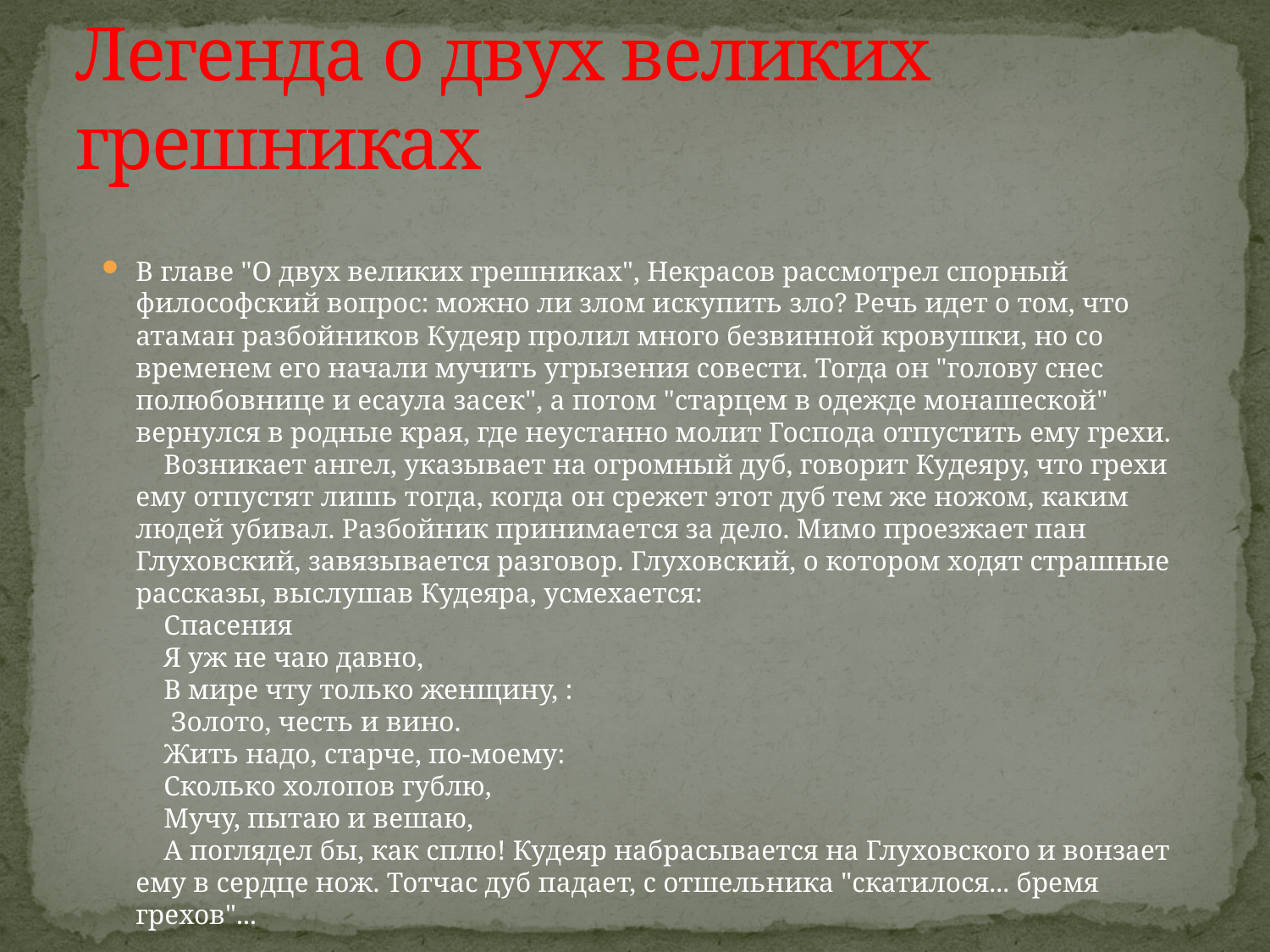

# Легенда о двух великих грешниках
В главе "О двух великих грешниках", Некрасов рассмотрел спорный философский вопрос: можно ли злом искупить зло? Речь идет о том, что атаман разбойников Кудеяр пролил много безвинной кровушки, но со временем его начали мучить угрызения совести. Тогда он "голову снес полюбовнице и есаула засек", а потом "старцем в одежде монашеской" вернулся в родные края, где неустанно молит Господа отпустить ему грехи.
    Возникает ангел, указывает на огромный дуб, говорит Кудеяру, что грехи ему отпустят лишь тогда, когда он срежет этот дуб тем же ножом, каким людей убивал. Разбойник принимается за дело. Мимо проезжает пан Глуховский, завязывается разговор. Глуховский, о котором ходят страшные рассказы, выслушав Кудеяра, усмехается:
    Спасения
    Я уж не чаю давно,
    В мире чту только женщину, :
     Золото, честь и вино.
    Жить надо, старче, по-моему:
    Сколько холопов гублю,
    Мучу, пытаю и вешаю,
    А поглядел бы, как сплю! Кудеяр набрасывается на Глуховского и вонзает ему в сердце нож. Тотчас дуб падает, с отшельника "скатилося... бремя грехов"...